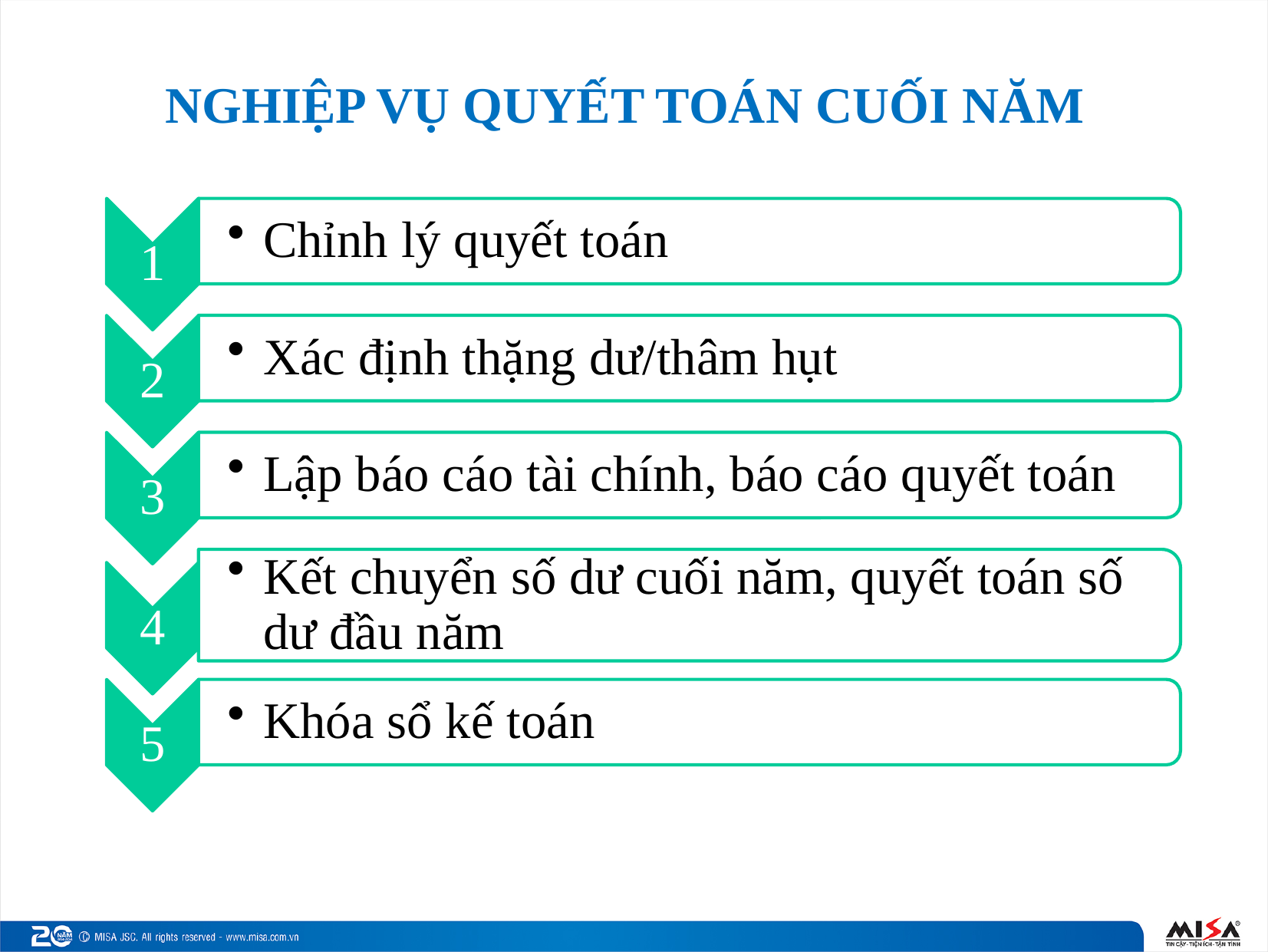

# NGHIỆP VỤ QUYẾT TOÁN CUỐI NĂM
1
Chỉnh lý quyết toán
2
Xác định thặng dư/thâm hụt
3
Lập báo cáo tài chính, báo cáo quyết toán
4
Kết chuyển số dư cuối năm, quyết toán số dư đầu năm
5
Khóa sổ kế toán